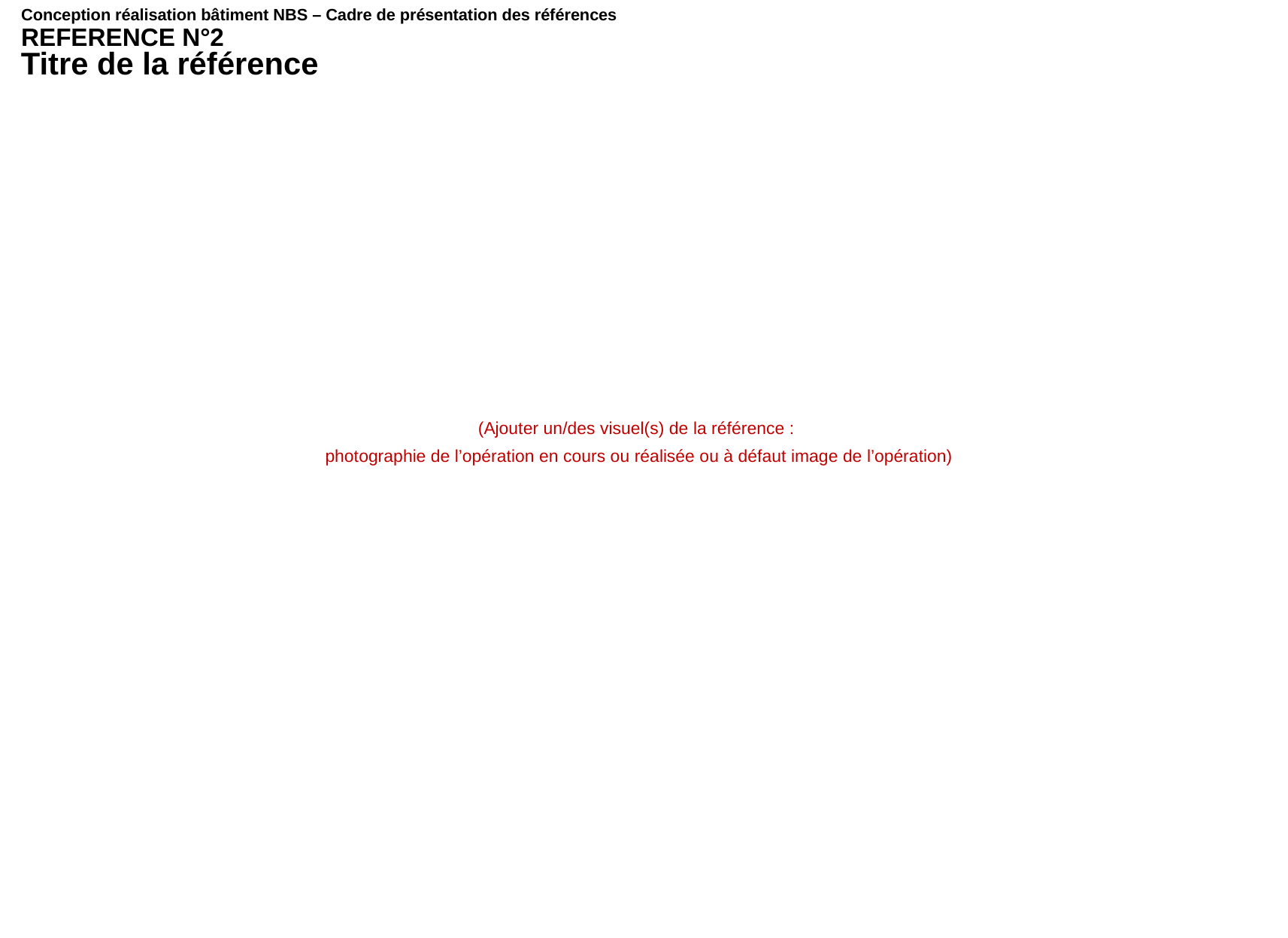

Conception réalisation bâtiment NBS – Cadre de présentation des références             REFERENCE N°2
Titre de la référence

(Ajouter un/des visuel(s) de la référence :
photographie de l’opération en cours ou réalisée ou à défaut image de l’opération)